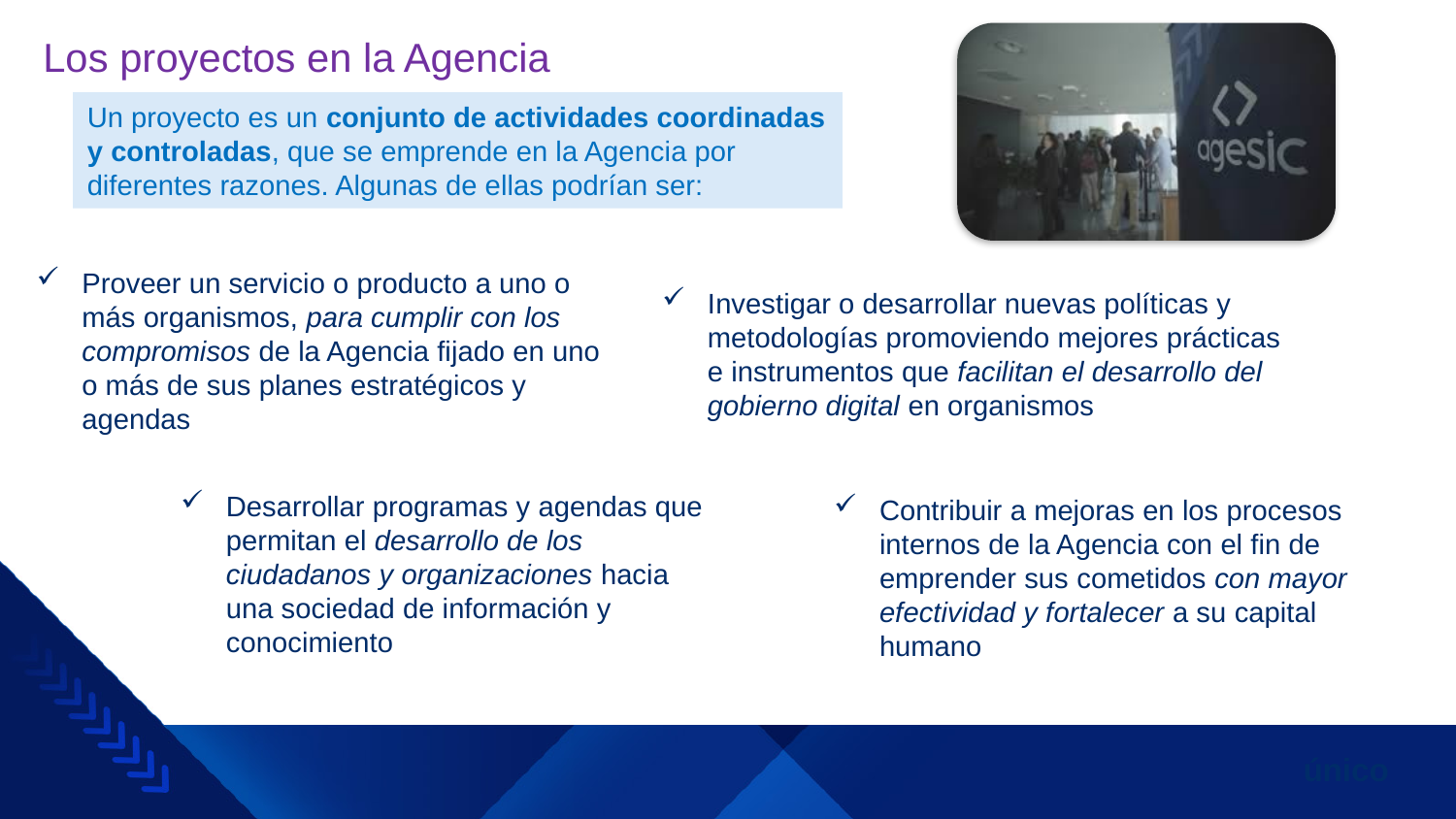

# Los proyectos en la Agencia

Un proyecto es un conjunto de actividades coordinadas y controladas, que se emprende en la Agencia por diferentes razones. Algunas de ellas podrían ser:
Proveer un servicio o producto a uno o más organismos, para cumplir con los compromisos de la Agencia fijado en uno o más de sus planes estratégicos y agendas
Investigar o desarrollar nuevas políticas y metodologías promoviendo mejores prácticas e instrumentos que facilitan el desarrollo del gobierno digital en organismos
Desarrollar programas y agendas que permitan el desarrollo de los ciudadanos y organizaciones hacia una sociedad de información y conocimiento
Contribuir a mejoras en los procesos internos de la Agencia con el fin de emprender sus cometidos con mayor efectividad y fortalecer a su capital humano
único